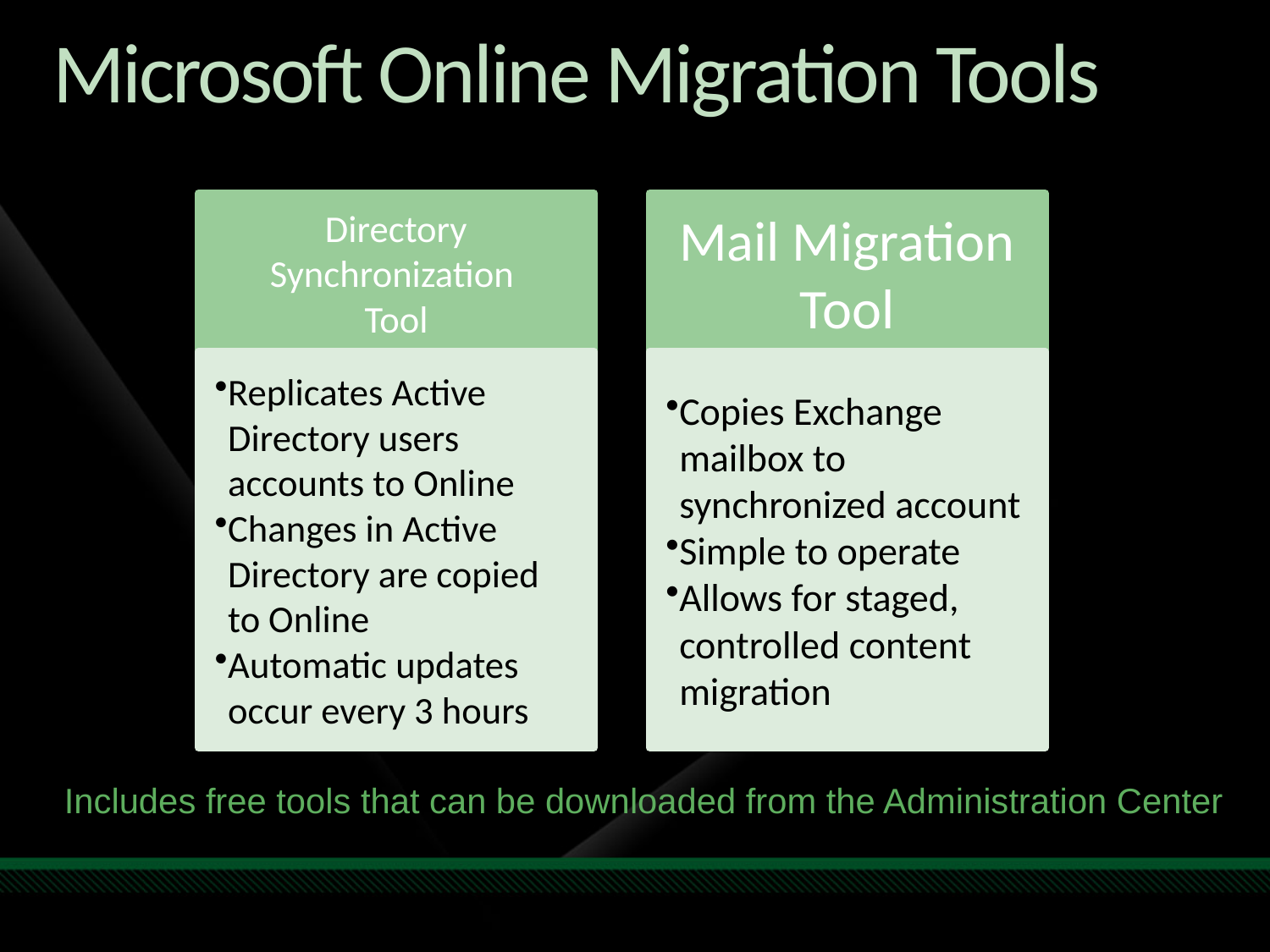

# Microsoft Online Migration Tools
Directory Synchronization
Tool
Replicates Active Directory users accounts to Online
Mail Migration Tool
Copies Exchange mailbox to synchronized account
Simple to operate
Changes in Active Directory are copied to Online
Allows for staged, controlled content migration
Automatic updates occur every 3 hours
Includes free tools that can be downloaded from the Administration Center